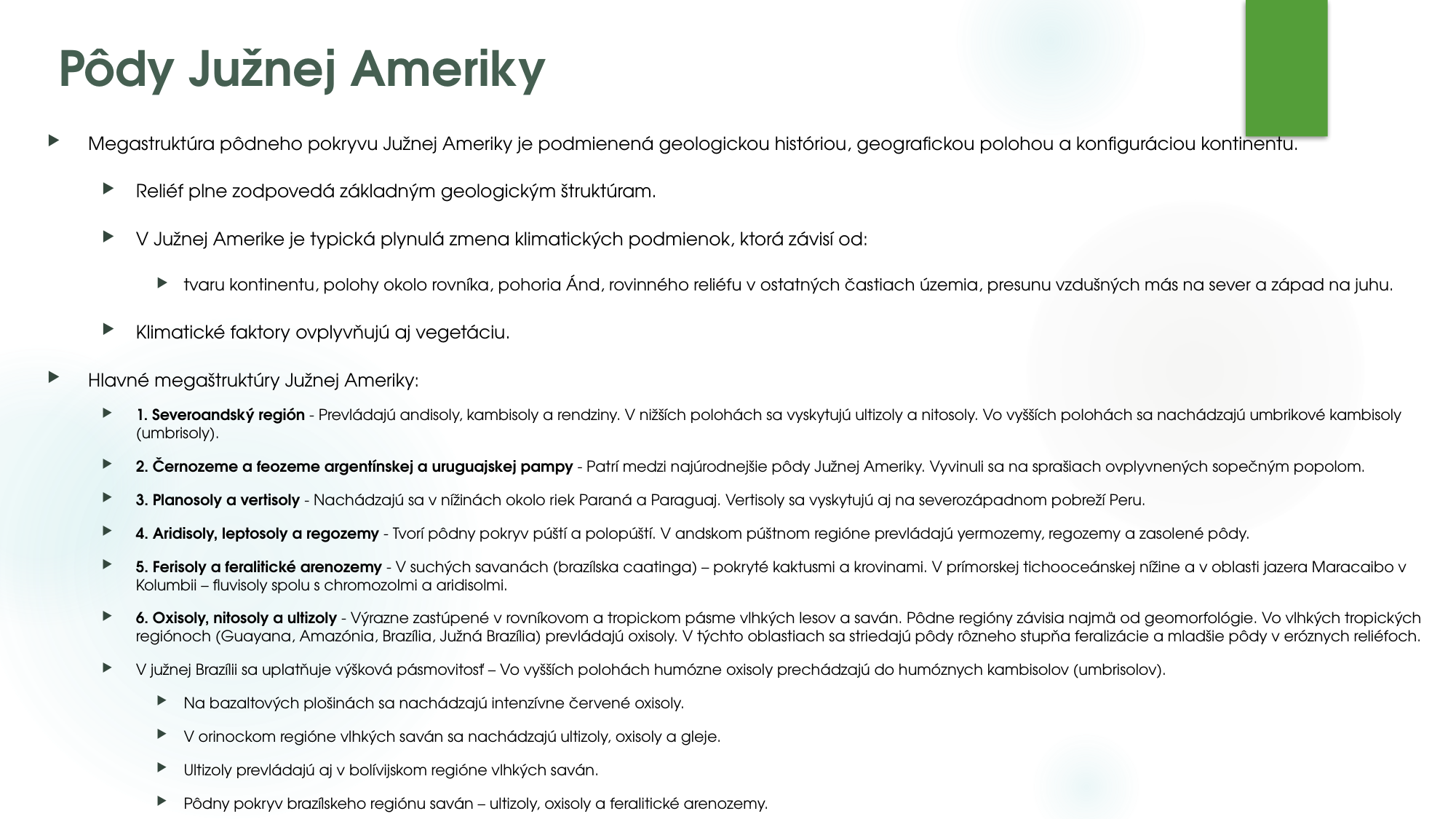

# Pôdy Južnej Ameriky
Megastruktúra pôdneho pokryvu Južnej Ameriky je podmienená geologickou históriou, geografickou polohou a konfiguráciou kontinentu.
Reliéf plne zodpovedá základným geologickým štruktúram.
V Južnej Amerike je typická plynulá zmena klimatických podmienok, ktorá závisí od:
tvaru kontinentu, polohy okolo rovníka, pohoria Ánd, rovinného reliéfu v ostatných častiach územia, presunu vzdušných más na sever a západ na juhu.
Klimatické faktory ovplyvňujú aj vegetáciu.
Hlavné megaštruktúry Južnej Ameriky:
1. Severoandský región - Prevládajú andisoly, kambisoly a rendziny. V nižších polohách sa vyskytujú ultizoly a nitosoly. Vo vyšších polohách sa nachádzajú umbrikové kambisoly (umbrisoly).
2. Černozeme a feozeme argentínskej a uruguajskej pampy - Patrí medzi najúrodnejšie pôdy Južnej Ameriky. Vyvinuli sa na sprašiach ovplyvnených sopečným popolom.
3. Planosoly a vertisoly - Nachádzajú sa v nížinách okolo riek Paraná a Paraguaj. Vertisoly sa vyskytujú aj na severozápadnom pobreží Peru.
4. Aridisoly, leptosoly a regozemy - Tvorí pôdny pokryv púští a polopúští. V andskom púštnom regióne prevládajú yermozemy, regozemy a zasolené pôdy.
5. Ferisoly a feralitické arenozemy - V suchých savanách (brazílska caatinga) – pokryté kaktusmi a krovinami. V prímorskej tichooceánskej nížine a v oblasti jazera Maracaibo v Kolumbii – fluvisoly spolu s chromozolmi a aridisolmi.
6. Oxisoly, nitosoly a ultizoly - Výrazne zastúpené v rovníkovom a tropickom pásme vlhkých lesov a saván. Pôdne regióny závisia najmä od geomorfológie. Vo vlhkých tropických regiónoch (Guayana, Amazónia, Brazília, Južná Brazília) prevládajú oxisoly. V týchto oblastiach sa striedajú pôdy rôzneho stupňa feralizácie a mladšie pôdy v eróznych reliéfoch.
V južnej Brazílii sa uplatňuje výšková pásmovitosť – Vo vyšších polohách humózne oxisoly prechádzajú do humóznych kambisolov (umbrisolov).
Na bazaltových plošinách sa nachádzajú intenzívne červené oxisoly.
V orinockom regióne vlhkých saván sa nachádzajú ultizoly, oxisoly a gleje.
Ultizoly prevládajú aj v bolívijskom regióne vlhkých saván.
Pôdny pokryv brazílskeho regiónu saván – ultizoly, oxisoly a feralitické arenozemy.